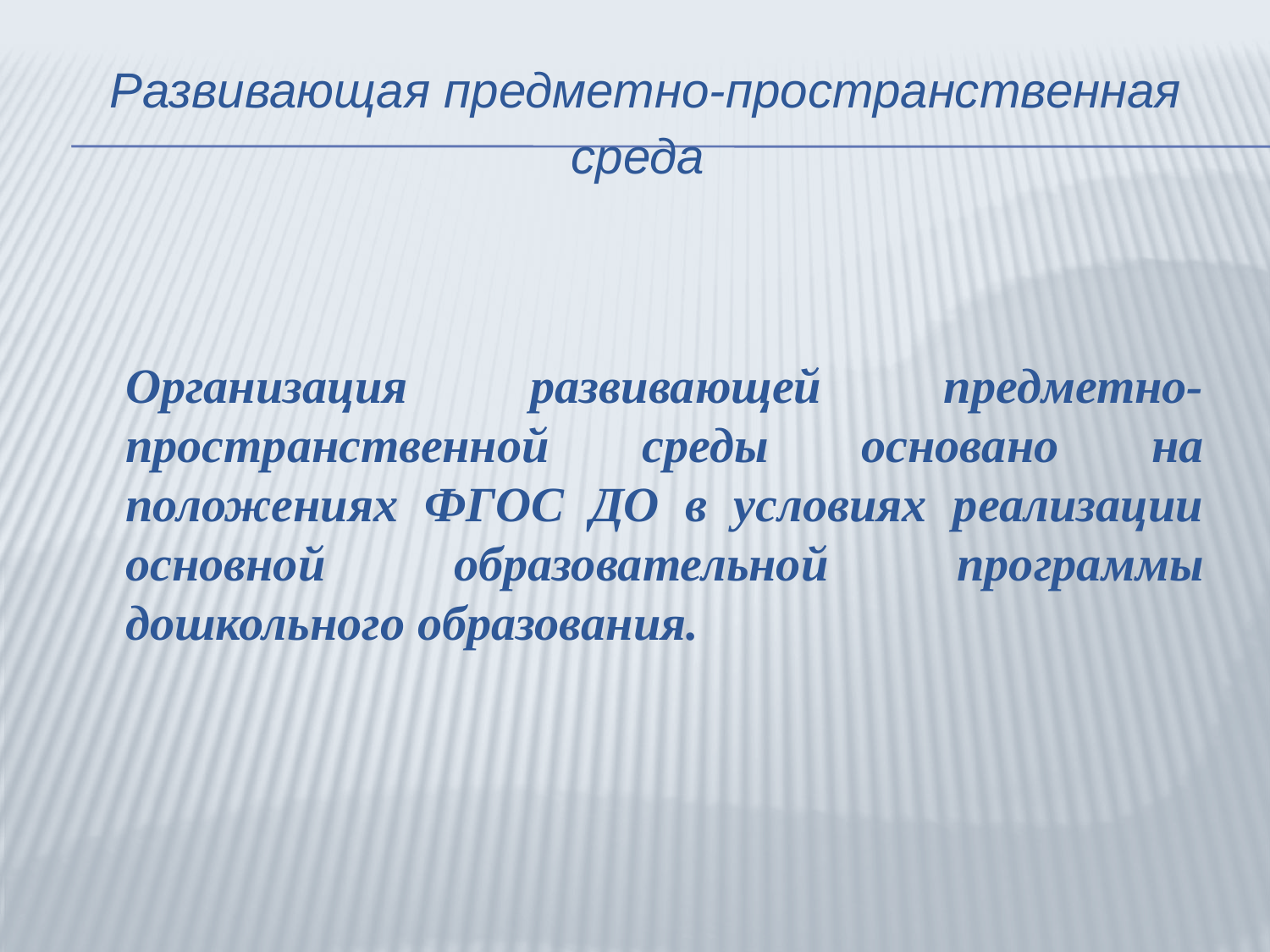

Развивающая предметно-пространственная среда

	Организация развивающей предметно-пространственной среды основано на положениях ФГОС ДО в условиях реализации основной образовательной программы дошкольного образования.